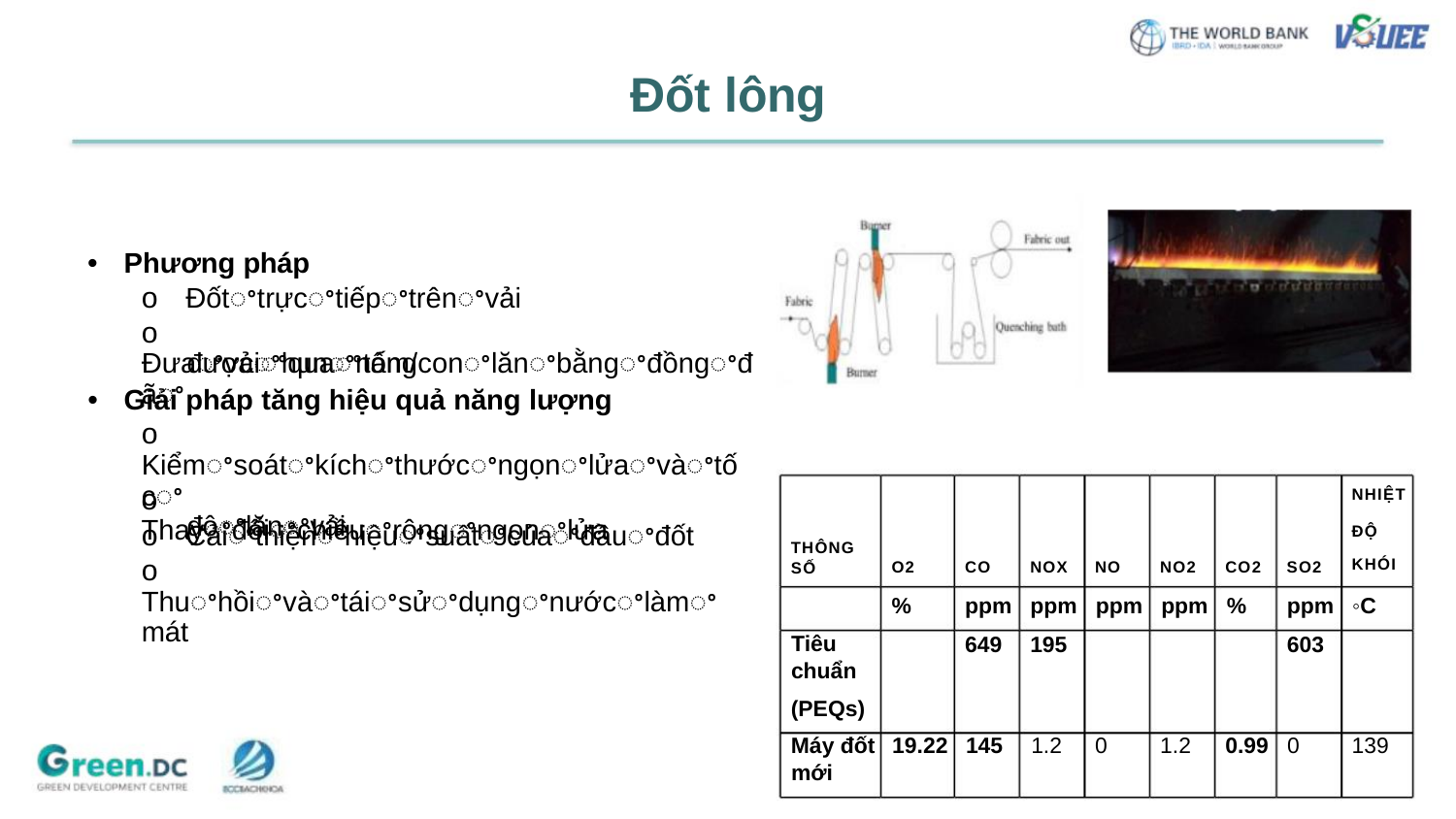

Đốt lông
• Phương pháp
o Đốtꢀtrựcꢀtiếpꢀtrênꢀvải
o Đưaꢀvảiꢀquaꢀtấm/conꢀlănꢀbằngꢀđồngꢀđãꢀ
đượcꢀhunꢀnóng
• Giải pháp tăng hiệu quả năng lượng
o Kiểmꢀsoátꢀkíchꢀthướcꢀngọnꢀlửaꢀvàꢀtốcꢀ
độꢀlănꢀvải
o Thayꢀđổiꢀchiềuꢀrộngꢀngọnꢀlửa
NHIỆT
o Cảiꢀthiệnꢀhiệuꢀsuấtꢀcủaꢀđầuꢀđốt
o Thuꢀhồiꢀvàꢀtáiꢀsửꢀdụngꢀnướcꢀlàmꢀmát
ĐỘ
THÔNG
SỐ
KHÓI
O2
CO
NOX
NO
NO2
CO2
SO2
%
ppm ppm ppm ppm %
649 195
ppm ◦C
603
Tiêu
chuẩn
(PEQs)
Máy đốt 19.22 145 1.2
0
1.2
0.99 0
139
mới